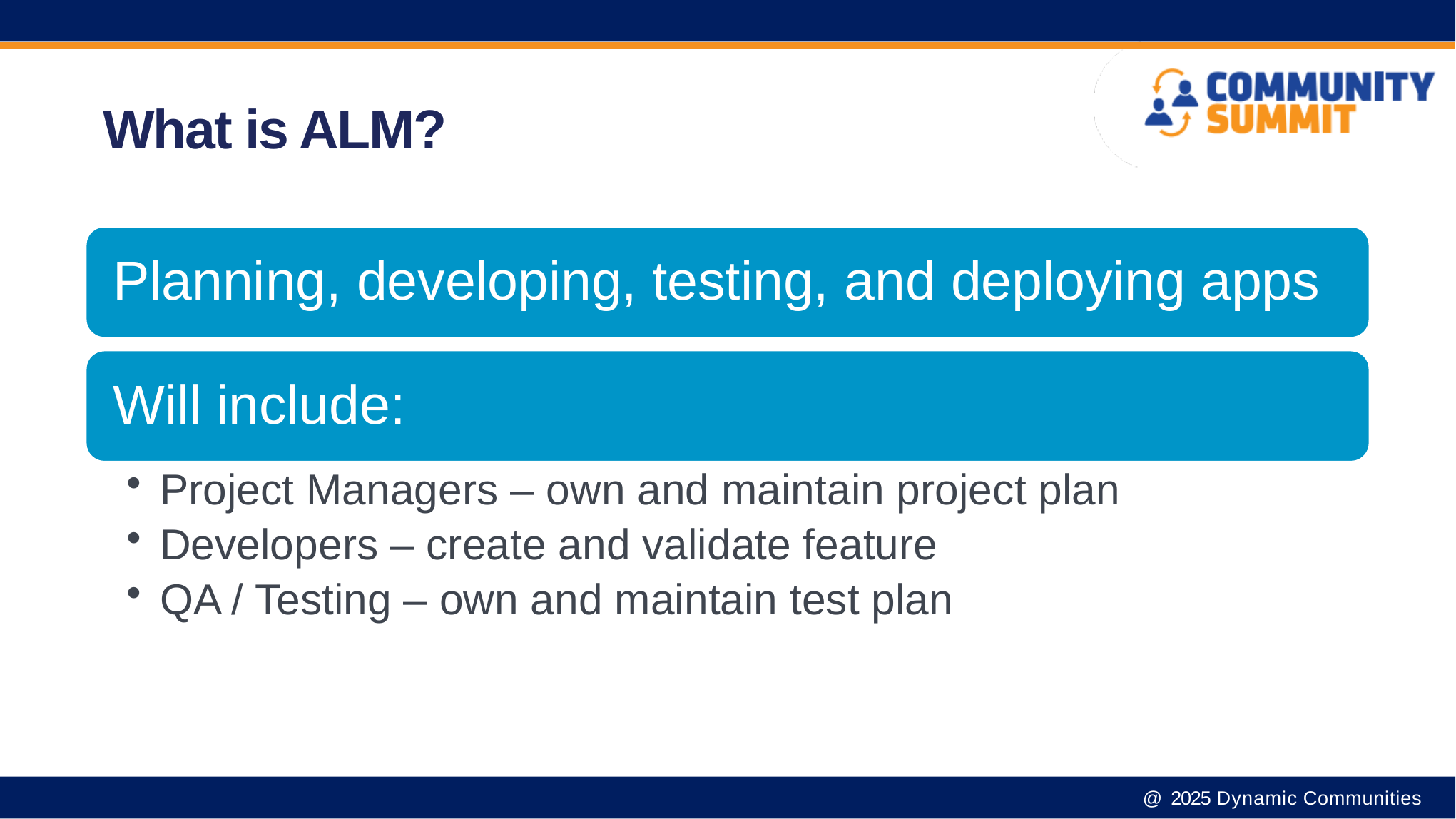

# What is ALM?
Planning, developing, testing, and deploying apps
Will include:
Project Managers – own and maintain project plan
Developers – create and validate feature
QA / Testing – own and maintain test plan